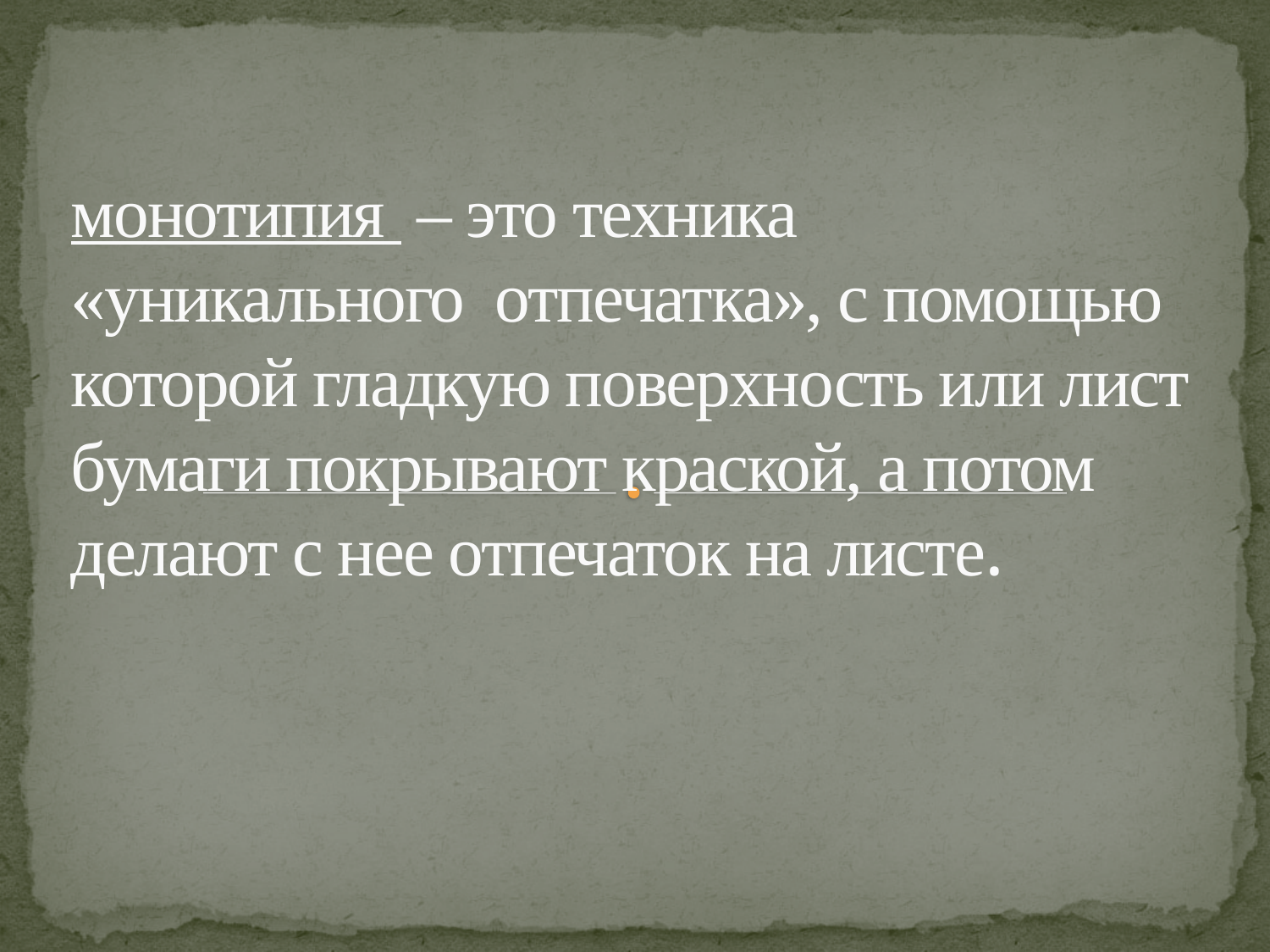

# монотипия  – это техника «уникального  отпечатка», с помощью которой гладкую поверхность или лист бумаги покрывают краской, а потом делают с нее отпечаток на листе.